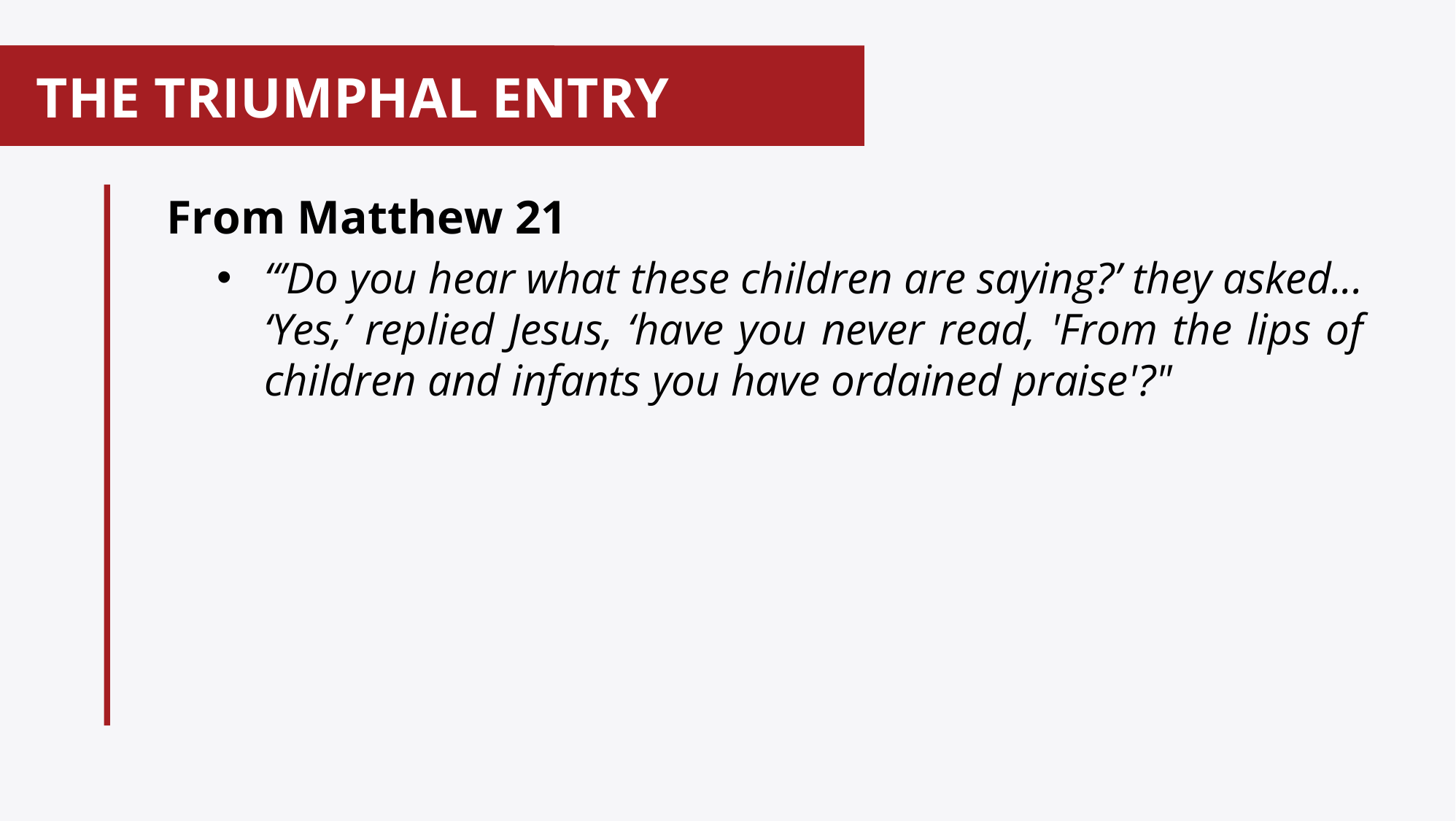

# THE TRIUMPHAL ENTRY
 From Matthew 21
“’Do you hear what these children are saying?’ they asked... ‘Yes,’ replied Jesus, ‘have you never read, 'From the lips of children and infants you have ordained praise'?"